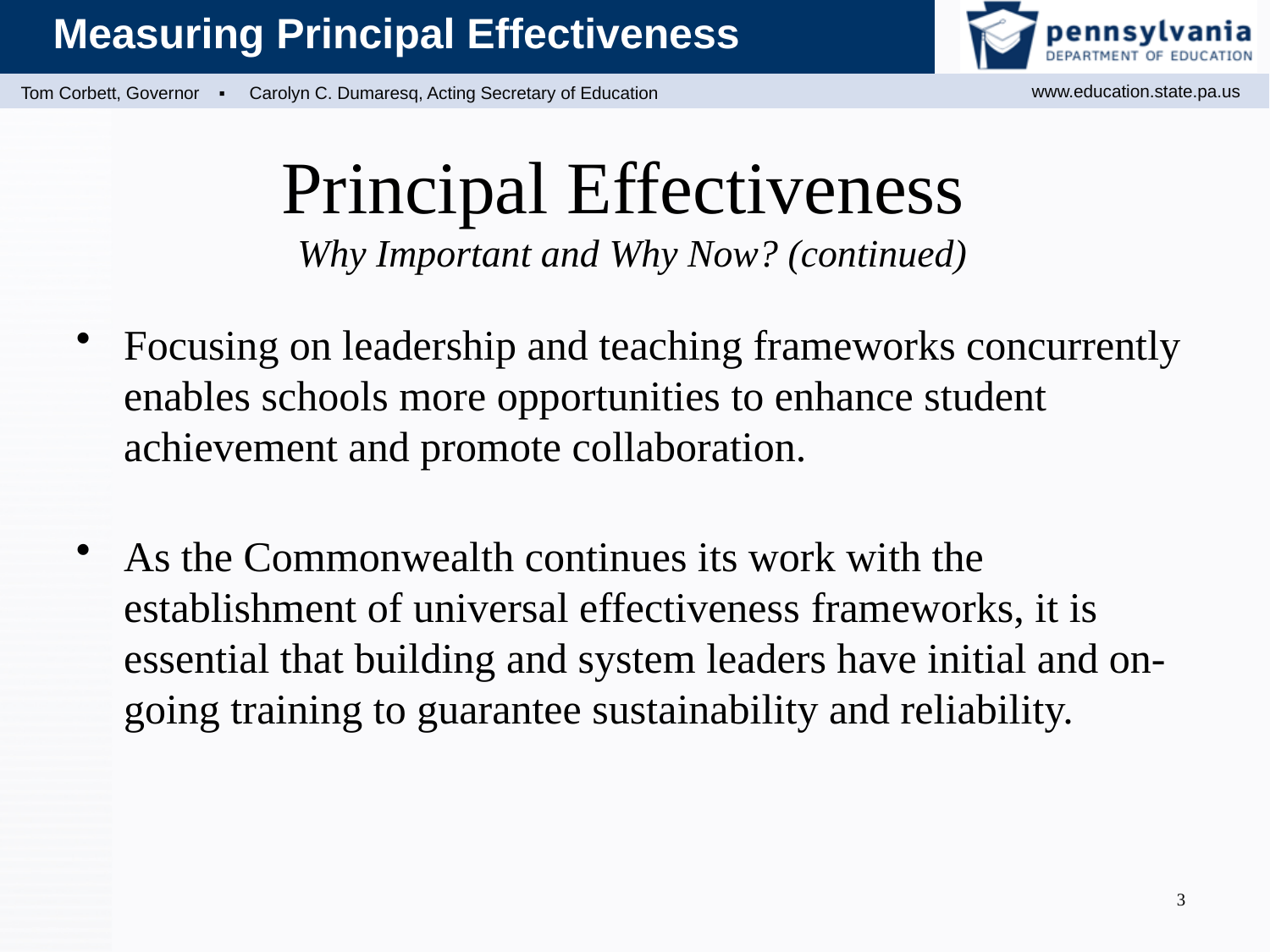

# Principal Effectiveness Why Important and Why Now? (continued)
Focusing on leadership and teaching frameworks concurrently enables schools more opportunities to enhance student achievement and promote collaboration.
As the Commonwealth continues its work with the establishment of universal effectiveness frameworks, it is essential that building and system leaders have initial and on-going training to guarantee sustainability and reliability.
3